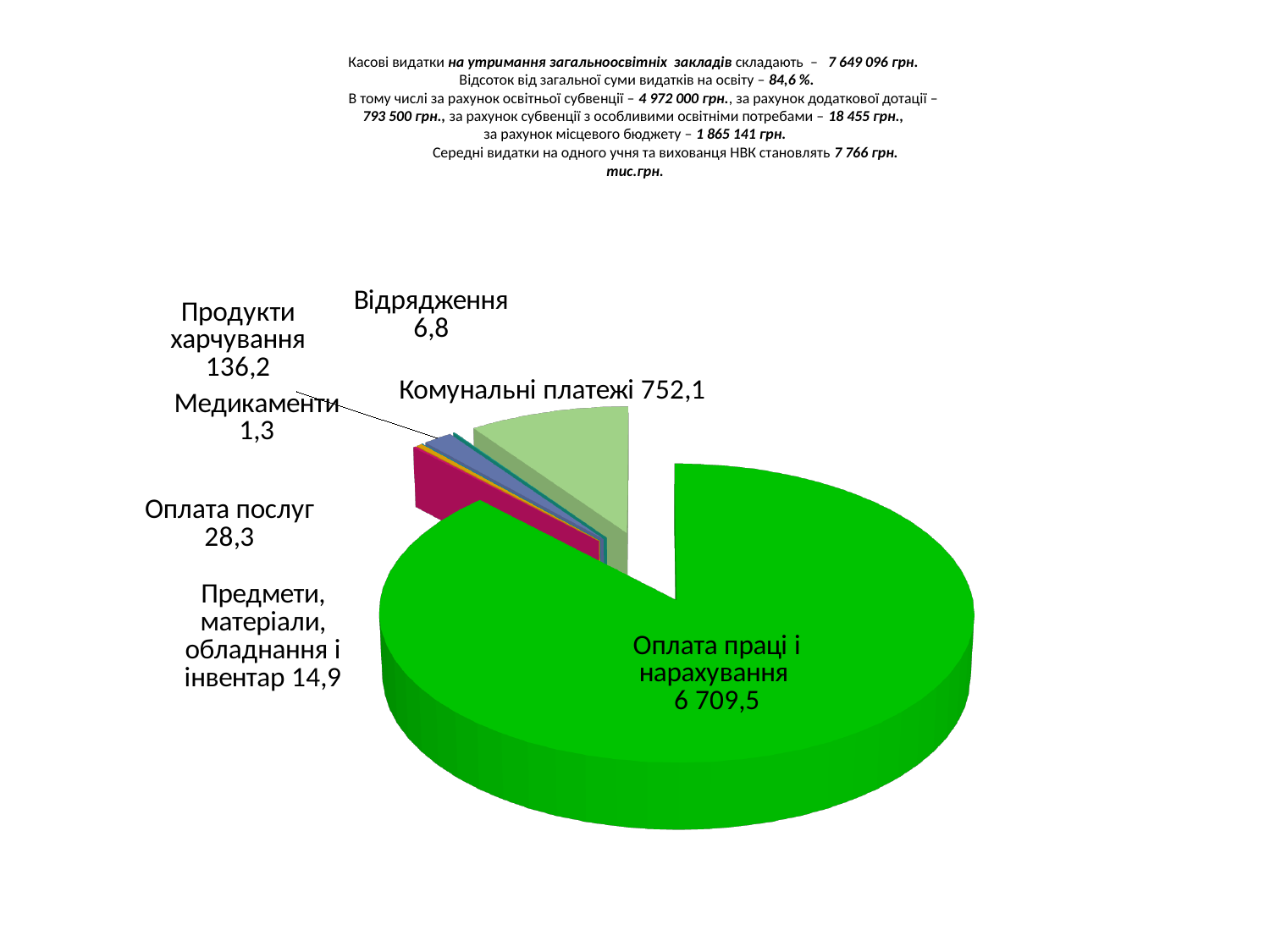

# Касові видатки на утримання загальноосвітніх  закладів складають  –   7 649 096 грн. Відсоток від загальної суми видатків на освіту – 84,6 %. В тому числі за рахунок освітньої субвенції – 4 972 000 грн., за рахунок додаткової дотації – 793 500 грн., за рахунок субвенції з особливими освітніми потребами – 18 455 грн., за рахунок місцевого бюджету – 1 865 141 грн. Середні видатки на одного учня та вихованця НВК становлять 7 766 грн. тис.грн.

[unsupported chart]